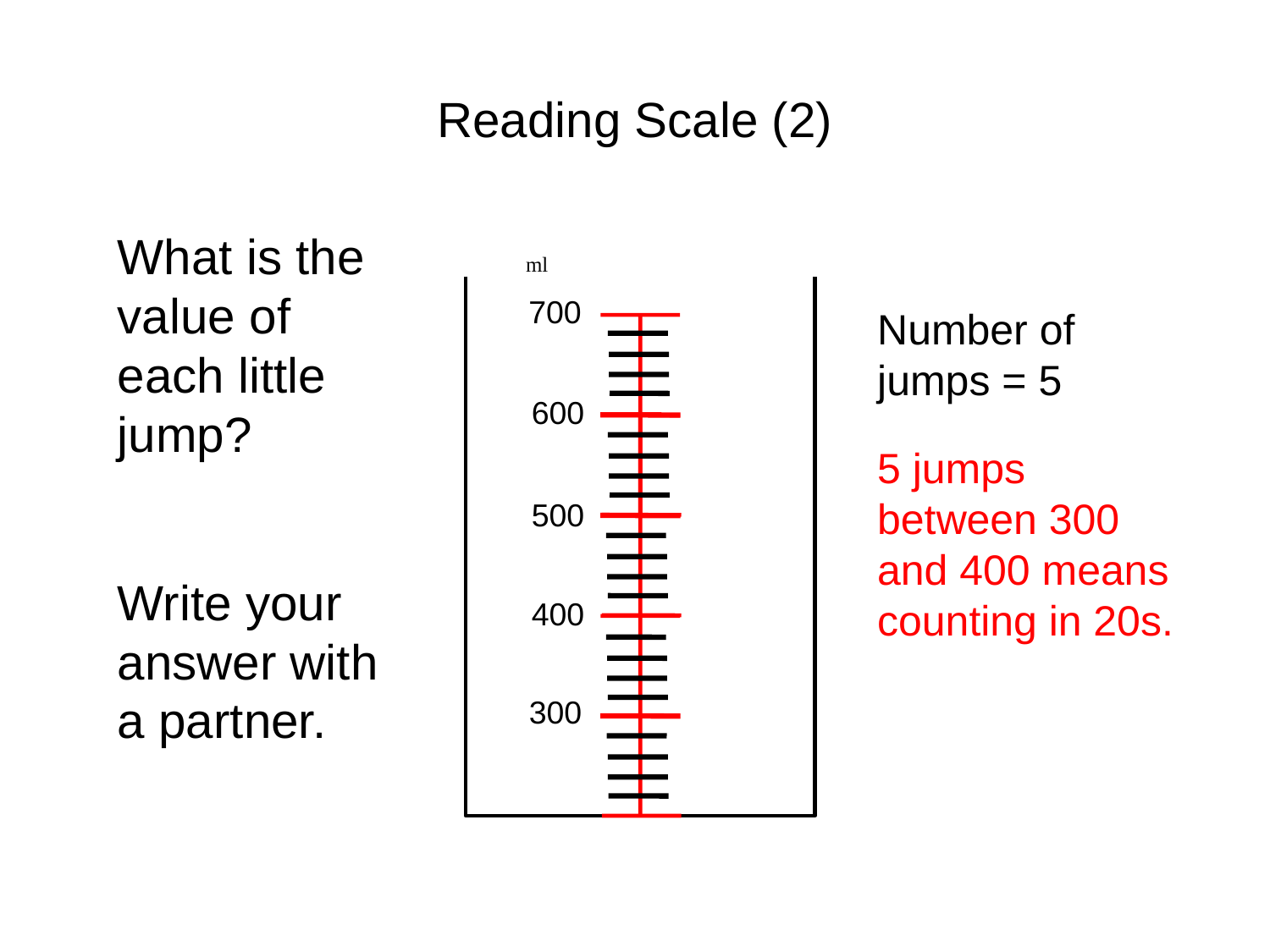

# Reading Scale (2)
What is the value of each little jump?

Write your answer with a partner.
ml

700

600

500
400

300

Number of jumps = 5
5 jumps between 300 and 400 means counting in 20s.